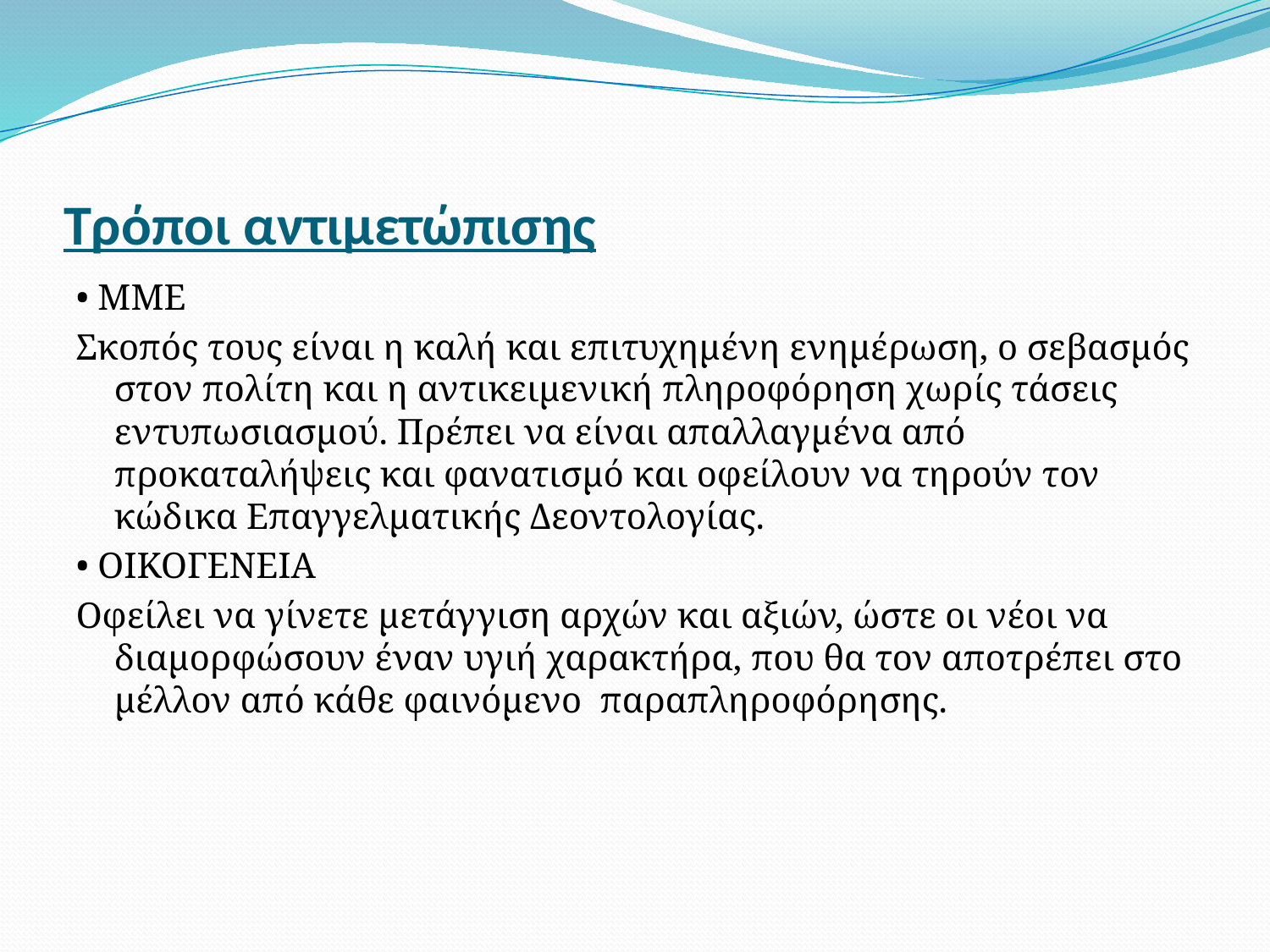

# Τρόποι αντιμετώπισης
• ΜΜΕ
Σκοπός τους είναι η καλή και επιτυχημένη ενημέρωση, ο σεβασμός στον πολίτη και η αντικειμενική πληροφόρηση χωρίς τάσεις εντυπωσιασμού. Πρέπει να είναι απαλλαγμένα από προκαταλήψεις και φανατισμό και οφείλουν να τηρούν τον κώδικα Επαγγελματικής Δεοντολογίας.
• ΟΙΚΟΓΕΝΕΙΑ
Οφείλει να γίνετε μετάγγιση αρχών και αξιών, ώστε οι νέοι να διαμορφώσουν έναν υγιή χαρακτήρα, που θα τον αποτρέπει στο μέλλον από κάθε φαινόμενο  παραπληροφόρησης.